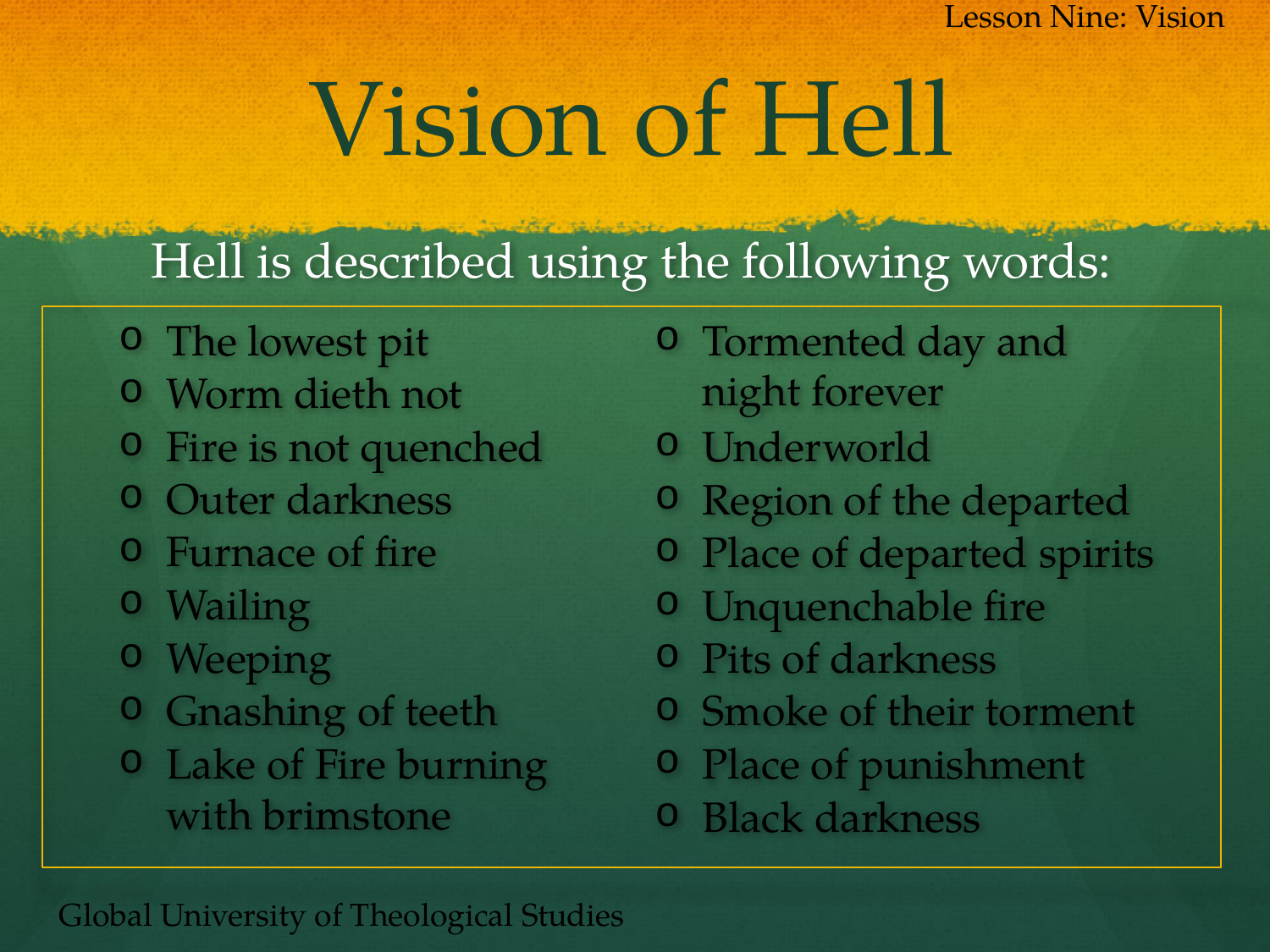

Lesson Nine: Vision

# Vision of Hell
Hell is described using the following words:

The lowest pit
Tormented day and night forever
Worm dieth not
Fire is not quenched
Underworld
Outer darkness
Region of the departed
Furnace of fire
Place of departed spirits
Wailing
Unquenchable fire
Weeping
Pits of darkness
Gnashing of teeth
Smoke of their torment
Lake of Fire burning with brimstone
Place of punishment
Black darkness
Global University of Theological Studies